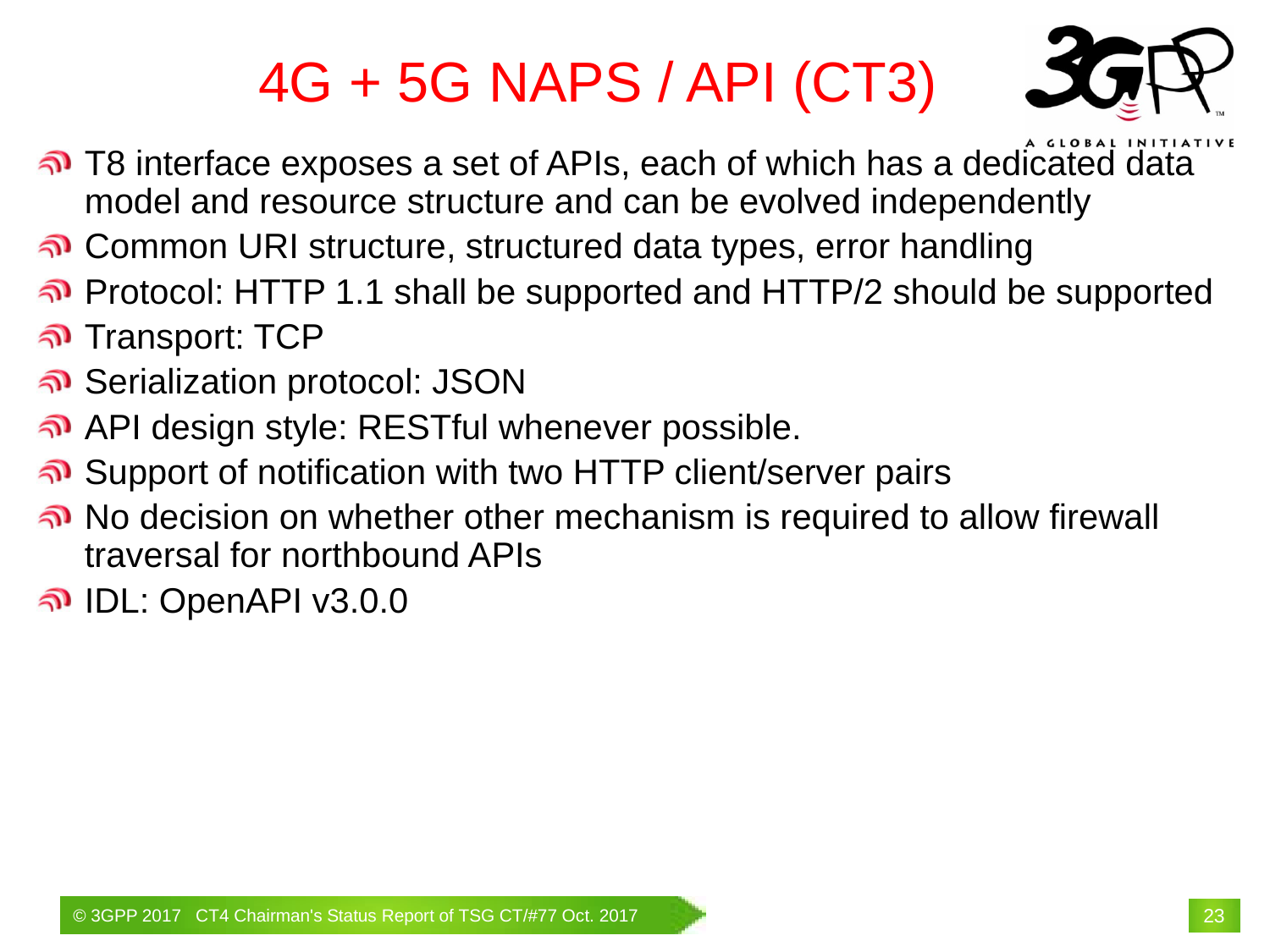

# 4G + 5G NAPS / API (CT3)
T8 interface exposes a set of APIs, each of which has a dedicated data model and resource structure and can be evolved independently
Common URI structure, structured data types, error handling
Protocol: HTTP 1.1 shall be supported and HTTP/2 should be supported
Transport: TCP
Serialization protocol: JSON
API design style: RESTful whenever possible.
Support of notification with two HTTP client/server pairs
No decision on whether other mechanism is required to allow firewall traversal for northbound APIs
IDL: OpenAPI v3.0.0